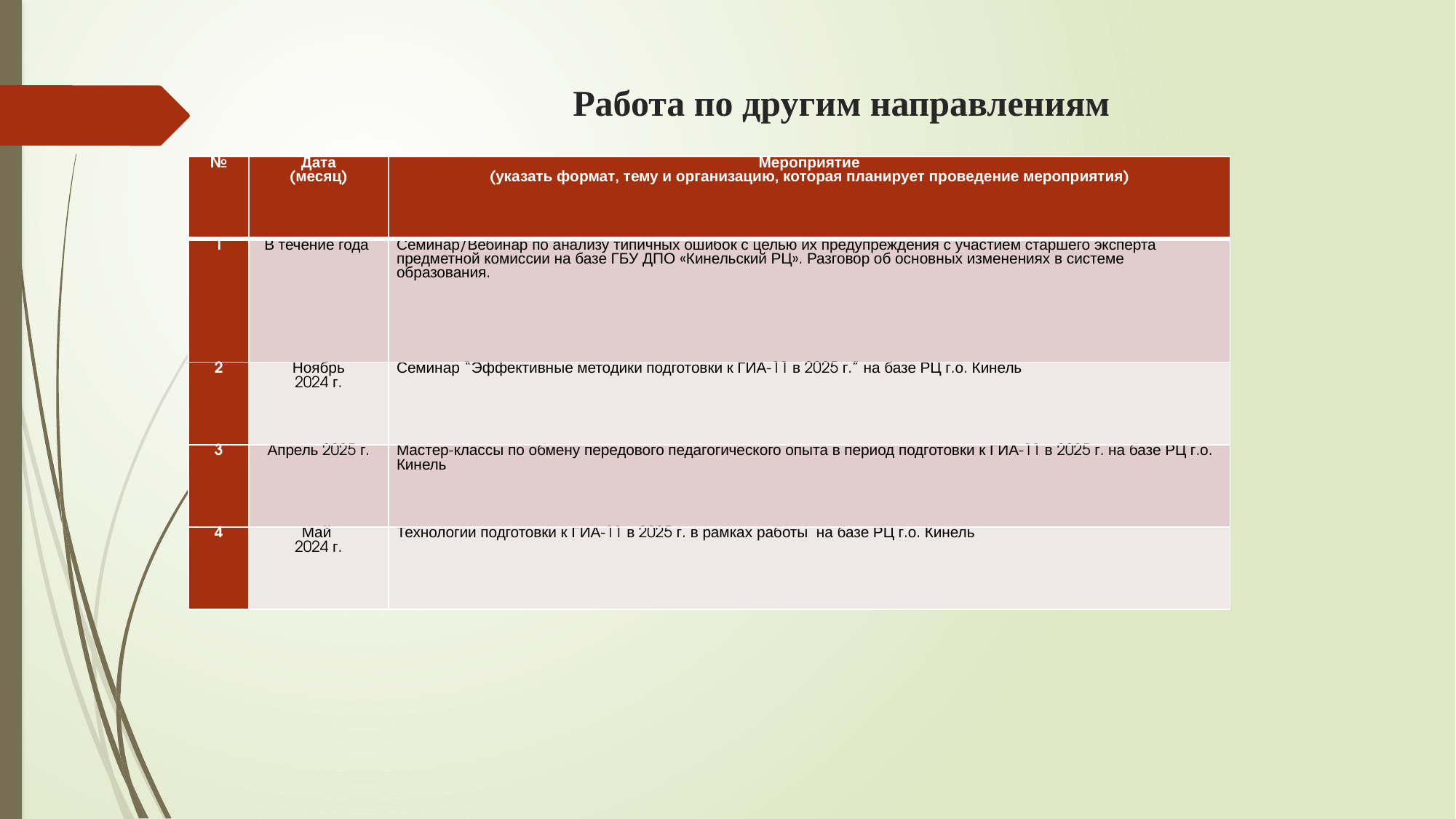

# Работа по другим направлениям
| № | Дата (месяц) | Мероприятие (указать формат, тему и организацию, которая планирует проведение мероприятия) |
| --- | --- | --- |
| 1 | В течение года | Семинар/Вебинар по анализу типичных ошибок с целью их предупреждения с участием старшего эксперта предметной комиссии на базе ГБУ ДПО «Кинельский РЦ». Разговор об основных изменениях в системе образования. |
| 2 | Ноябрь 2024 г. | Семинар “Эффективные методики подготовки к ГИА-11 в 2025 г.” на базе РЦ г.о. Кинель |
| 3 | Апрель 2025 г. | Мастер-классы по обмену передового педагогического опыта в период подготовки к ГИА-11 в 2025 г. на базе РЦ г.о. Кинель |
| 4 | Май 2024 г. | Технологии подготовки к ГИА-11 в 2025 г. в рамках работы на базе РЦ г.о. Кинель |